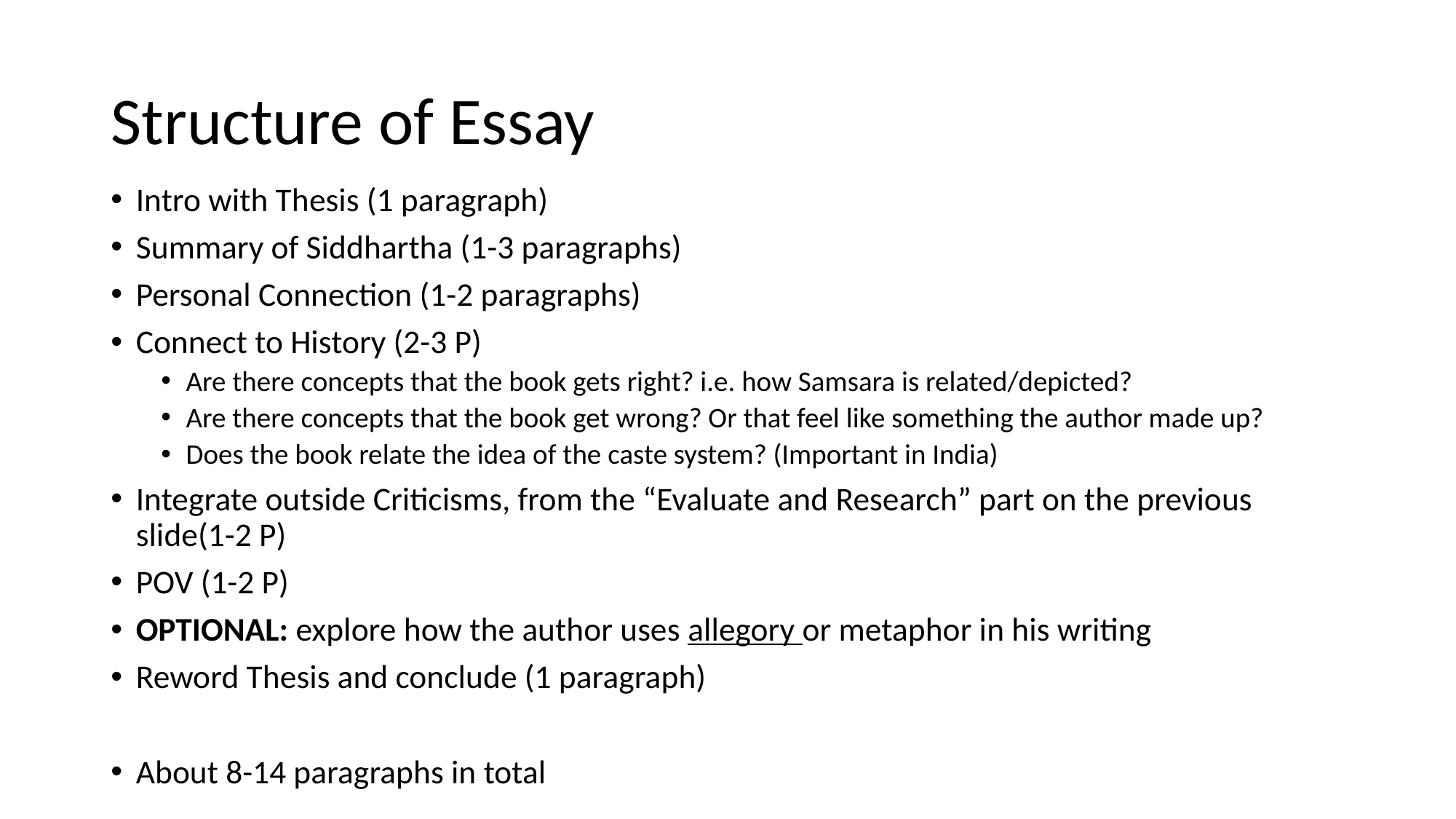

# Structure of Essay
Intro with Thesis (1 paragraph)
Summary of Siddhartha (1-3 paragraphs)
Personal Connection (1-2 paragraphs)
Connect to History (2-3 P)
Are there concepts that the book gets right? i.e. how Samsara is related/depicted?
Are there concepts that the book get wrong? Or that feel like something the author made up?
Does the book relate the idea of the caste system? (Important in India)
Integrate outside Criticisms, from the “Evaluate and Research” part on the previous slide(1-2 P)
POV (1-2 P)
OPTIONAL: explore how the author uses allegory or metaphor in his writing
Reword Thesis and conclude (1 paragraph)

About 8-14 paragraphs in total